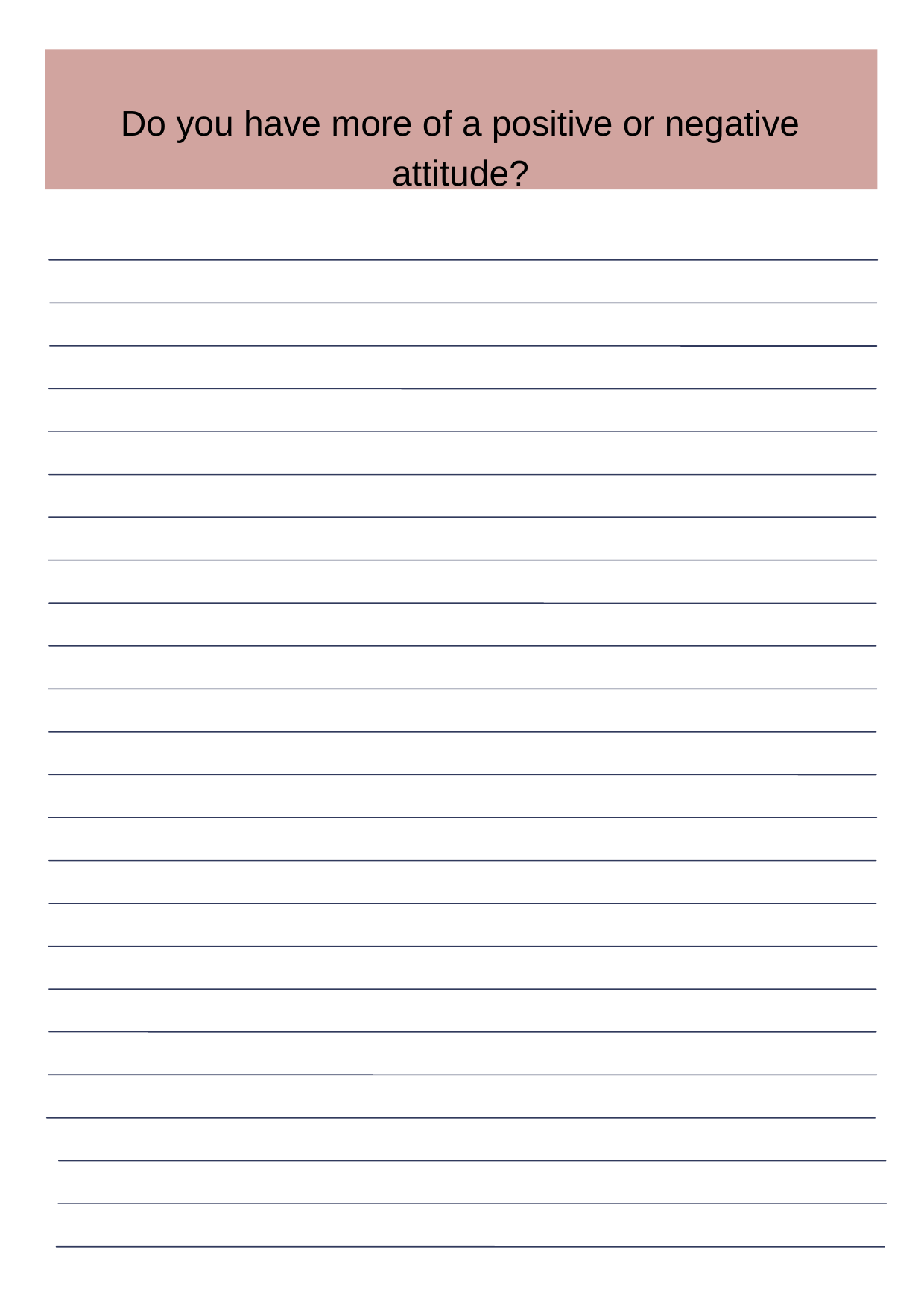

Do you have more of a positive or negative attitude?